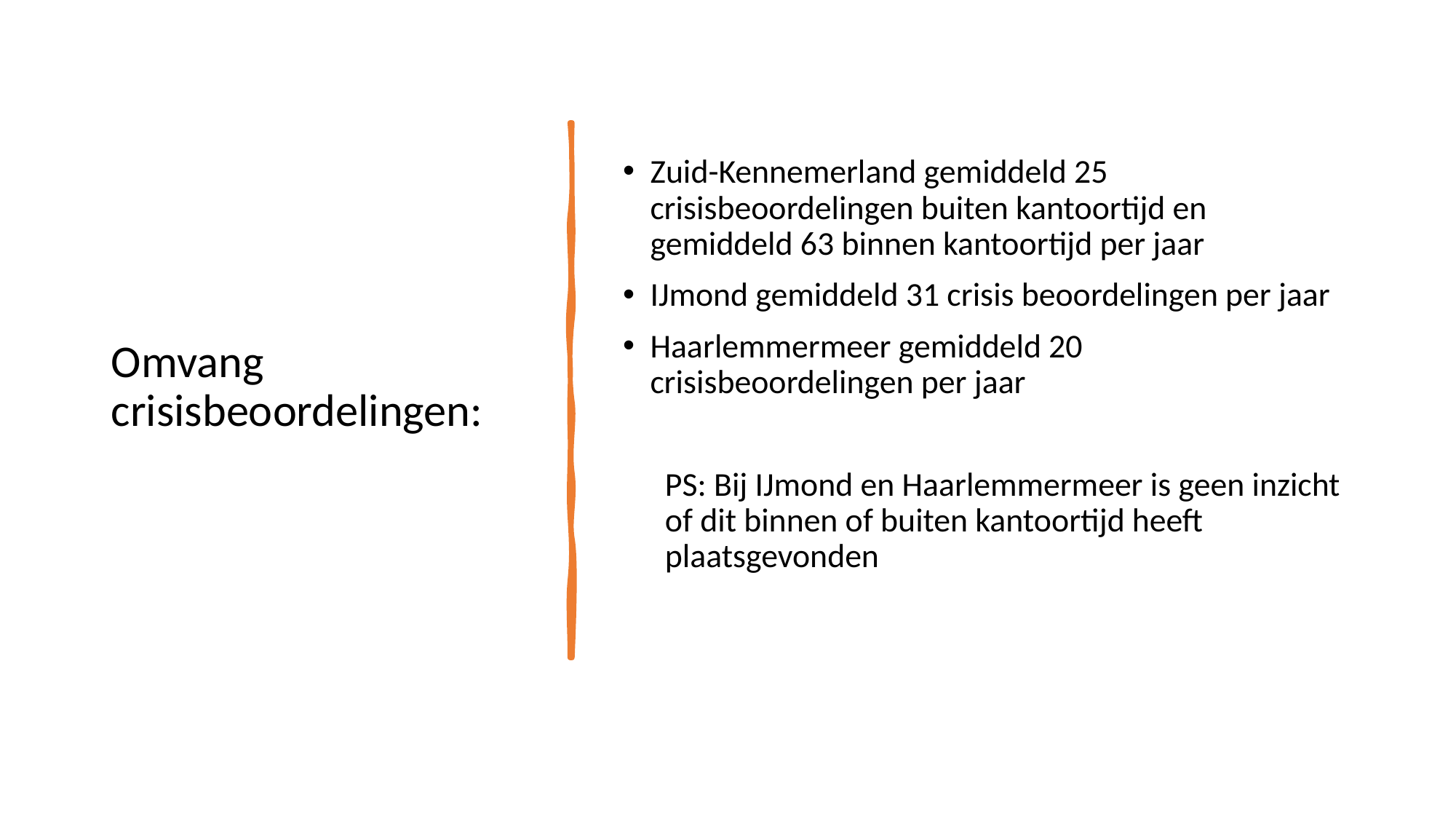

# Omvang crisisbeoordelingen:
Zuid-Kennemerland gemiddeld 25 crisisbeoordelingen buiten kantoortijd en gemiddeld 63 binnen kantoortijd per jaar
IJmond gemiddeld 31 crisis beoordelingen per jaar
Haarlemmermeer gemiddeld 20 crisisbeoordelingen per jaar

PS: Bij IJmond en Haarlemmermeer is geen inzicht of dit binnen of buiten kantoortijd heeft plaatsgevonden